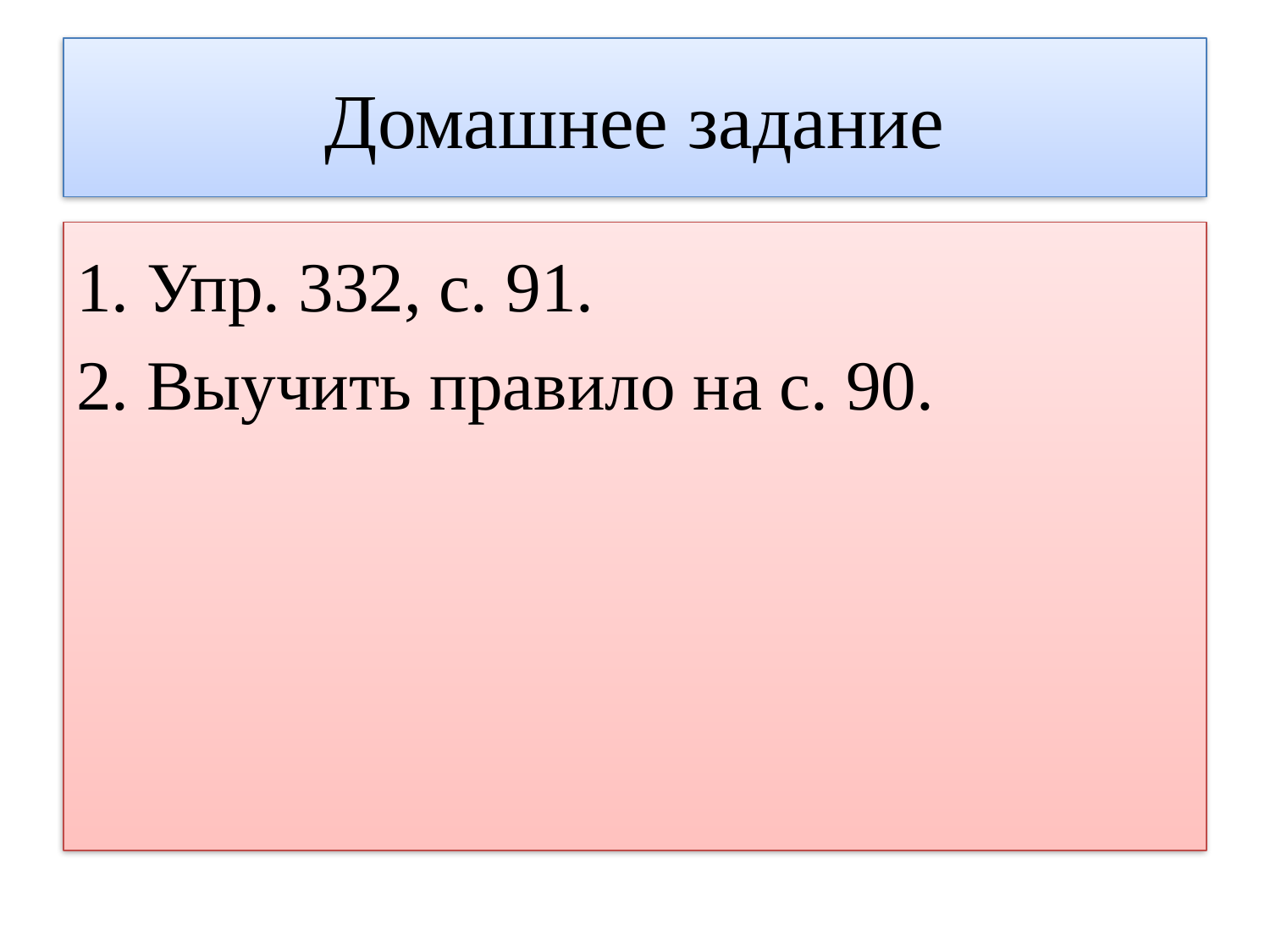

# Домашнее задание
1. Упр. 332, с. 91.
2. Выучить правило на с. 90.